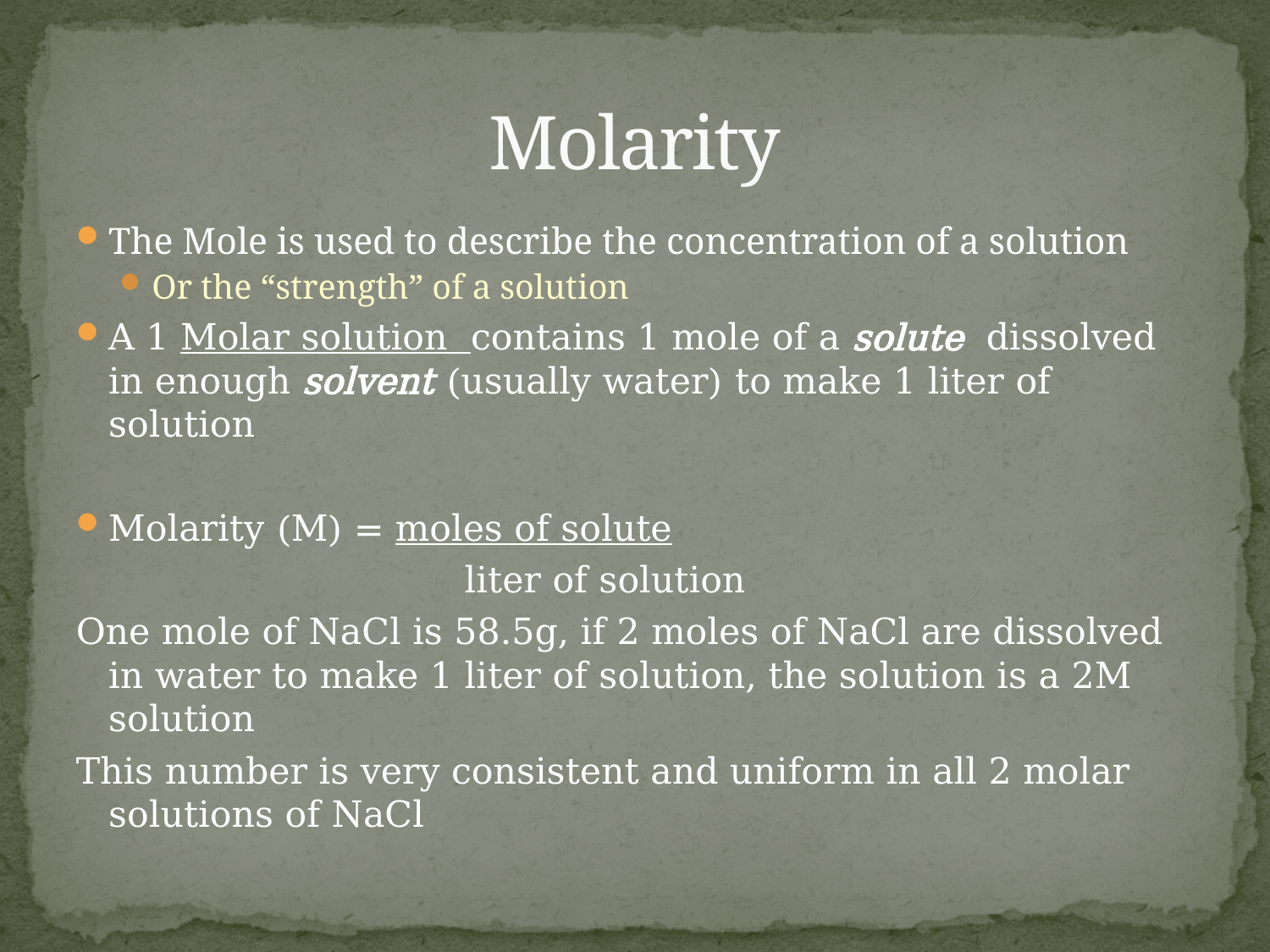

# Molarity
The Mole is used to describe the concentration of a solution
Or the “strength” of a solution
A 1 Molar solution  contains 1 mole of a solute  dissolved in enough solvent (usually water) to make 1 liter of solution

Molarity (M) = moles of solute
                                  liter of solution
One mole of NaCl is 58.5g, if 2 moles of NaCl are dissolved in water to make 1 liter of solution, the solution is a 2M solution
This number is very consistent and uniform in all 2 molar solutions of NaCl